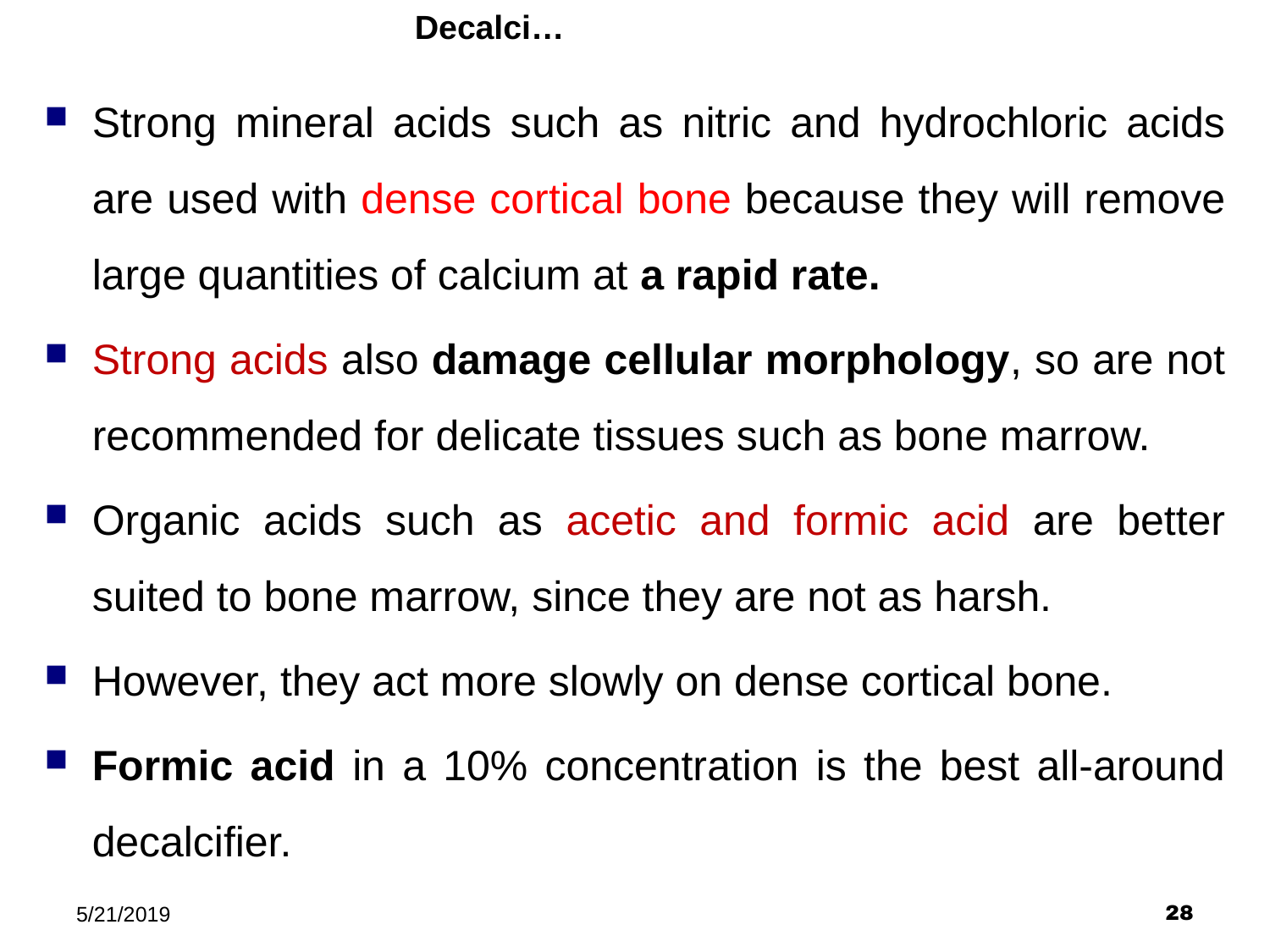

# Decalci…
Strong mineral acids such as nitric and hydrochloric acids are used with dense cortical bone because they will remove large quantities of calcium at a rapid rate.
Strong acids also damage cellular morphology, so are not recommended for delicate tissues such as bone marrow.
Organic acids such as acetic and formic acid are better suited to bone marrow, since they are not as harsh.
However, they act more slowly on dense cortical bone.
Formic acid in a 10% concentration is the best all-around decalcifier.
5/21/2019
28